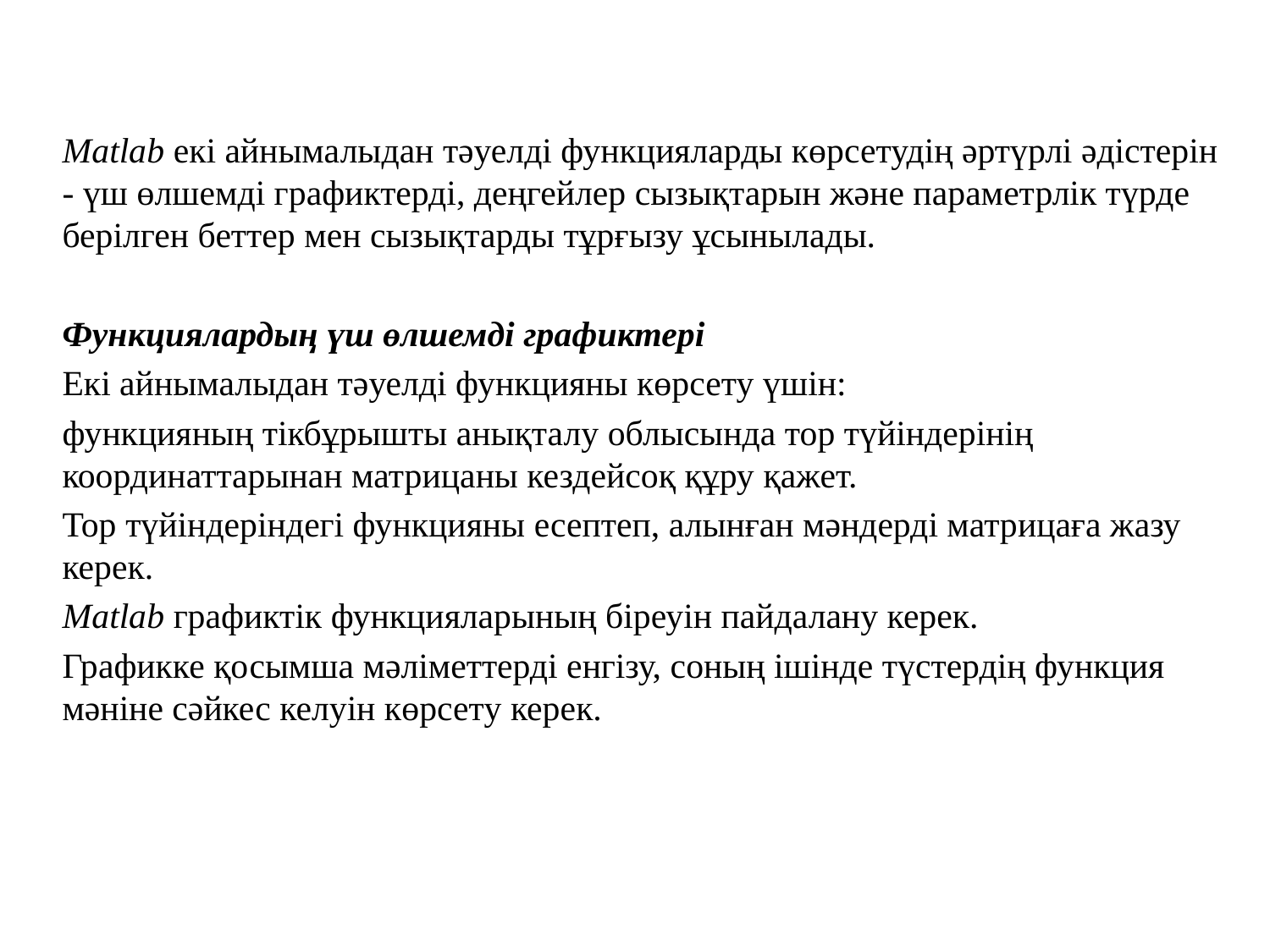

Matlab екі айнымалыдан тәуелді функцияларды көрсетудің әртүрлі әдістерін - үш өлшемді графиктерді, деңгейлер сызықтарын және параметрлік түрде берілген беттер мен сызықтарды тұрғызу ұсынылады.

Функциялардың үш өлшемді графиктері
Екі айнымалыдан тәуелді функцияны көрсету үшін:
функцияның тікбұрышты анықталу облысында тор түйіндерінің координаттарынан матрицаны кездейсоқ құру қажет.
Тор түйіндеріндегі функцияны есептеп, алынған мәндерді матрицаға жазу керек.
Matlab графиктік функцияларының біреуін пайдалану керек.
Графикке қосымша мәліметтерді енгізу, соның ішінде түстердің функция мәніне сәйкес келуін көрсету керек.